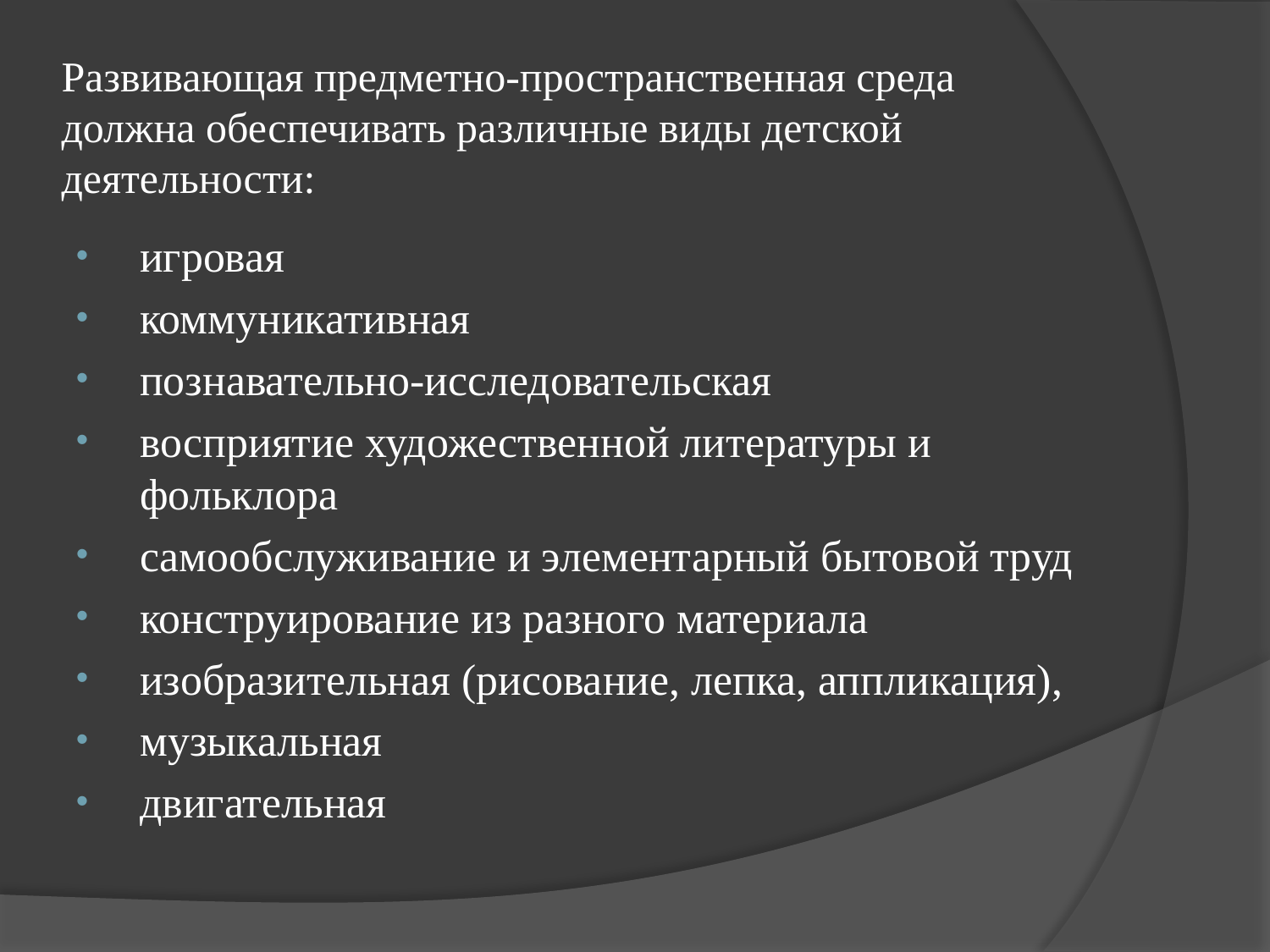

# Развивающая предметно-пространственная среда должна обеспечивать различные виды детской деятельности:
игровая
коммуникативная
познавательно-исследовательская
восприятие художественной литературы и фольклора
самообслуживание и элементарный бытовой труд
конструирование из разного материала
изобразительная (рисование, лепка, аппликация),
музыкальная
двигательная